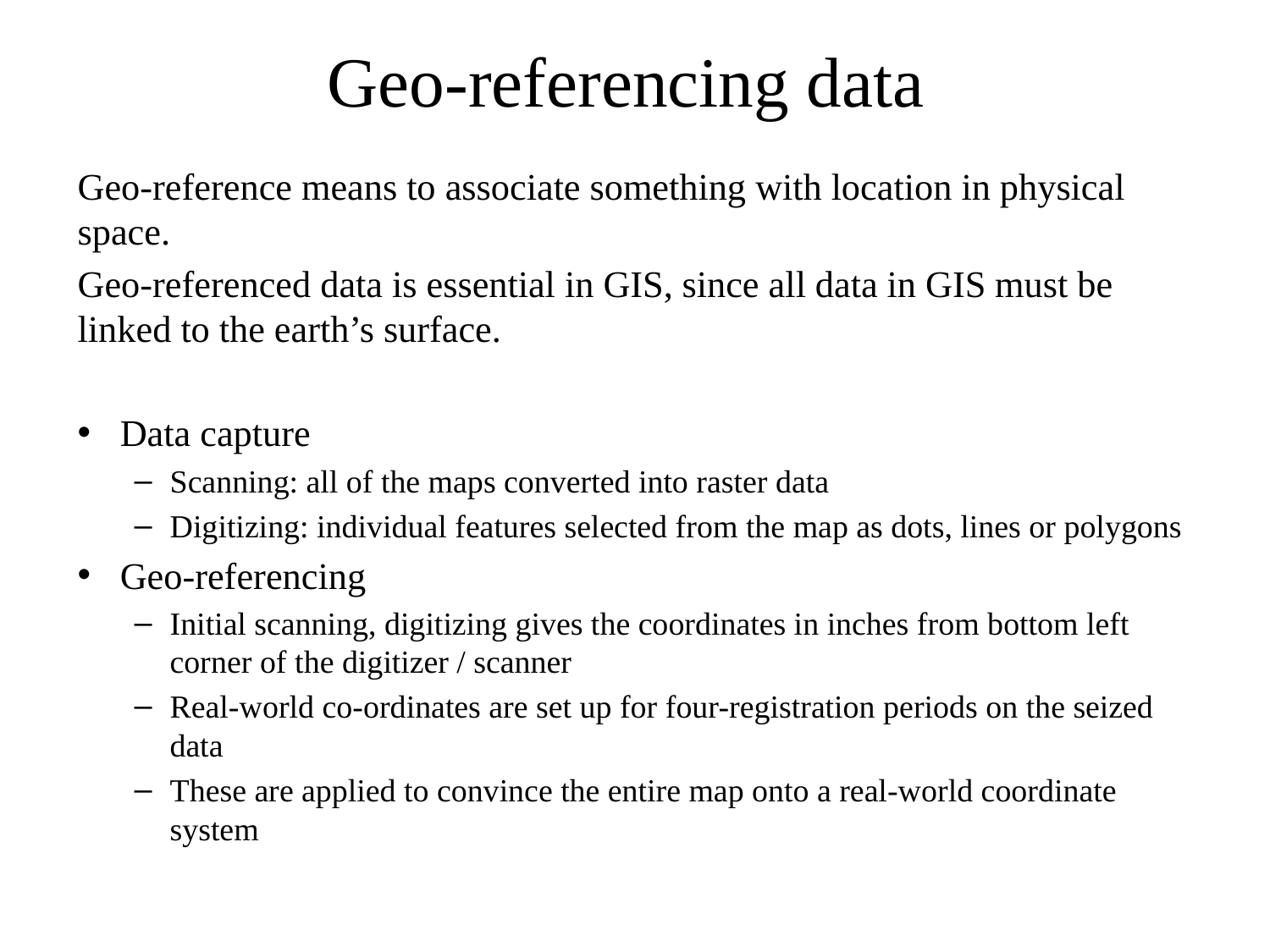

# Geo-referencing data
Geo-reference means to associate something with location in physical space.
Geo-referenced data is essential in GIS, since all data in GIS must be linked to the earth’s surface.

Data capture
Scanning: all of the maps converted into raster data
Digitizing: individual features selected from the map as dots, lines or polygons
Geo-referencing
Initial scanning, digitizing gives the coordinates in inches from bottom left corner of the digitizer / scanner
Real-world co-ordinates are set up for four-registration periods on the seized data
These are applied to convince the entire map onto a real-world coordinate system